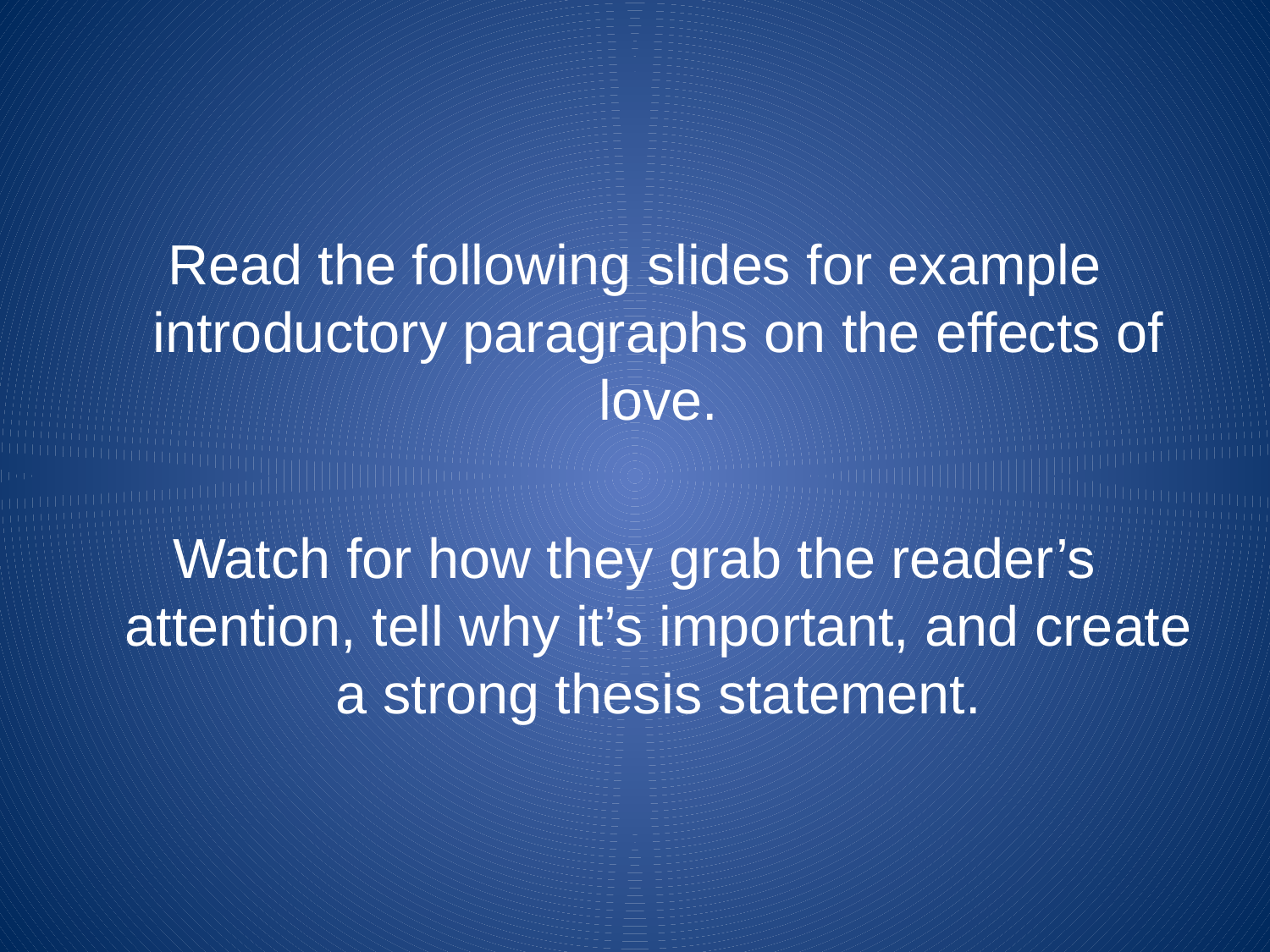

#
Read the following slides for example introductory paragraphs on the effects of love.

Watch for how they grab the reader’s attention, tell why it’s important, and create a strong thesis statement.